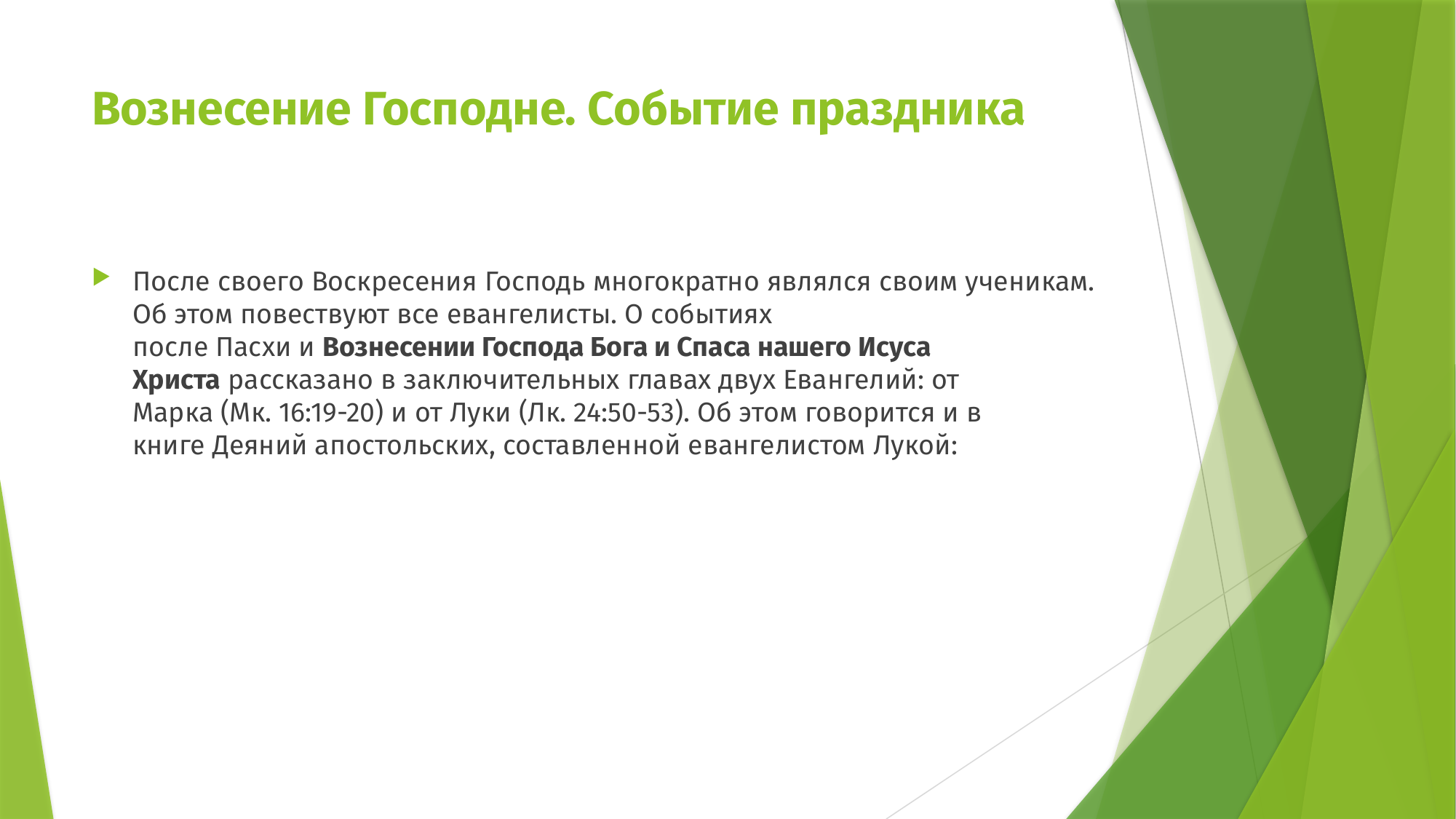

# Вознесение Господне. Событие праздника
После своего Воскресения Господь многократно являлся своим ученикам. Об этом повествуют все евангелисты. О событиях после Пасхи и Вознесении Господа Бога и Спаса нашего Исуса Христа рассказано в заключительных главах двух Евангелий: от Марка (Мк. 16:19-20) и от Луки (Лк. 24:50-53). Об этом говорится и в книге Деяний апостольских, составленной евангелистом Лукой: